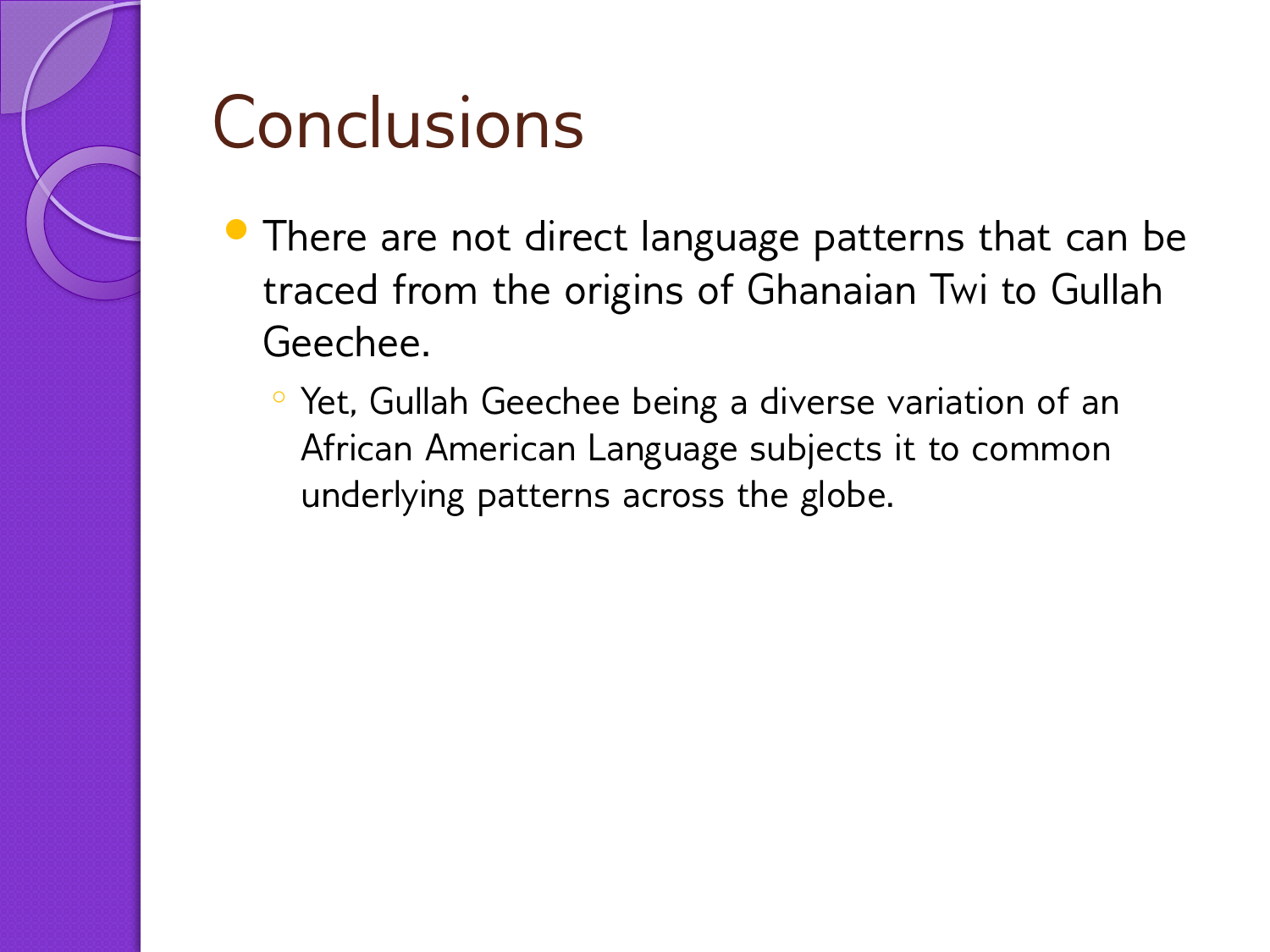

# Conclusions
There are not direct language patterns that can be traced from the origins of Ghanaian Twi to Gullah Geechee.
Yet, Gullah Geechee being a diverse variation of an African American Language subjects it to common underlying patterns across the globe.